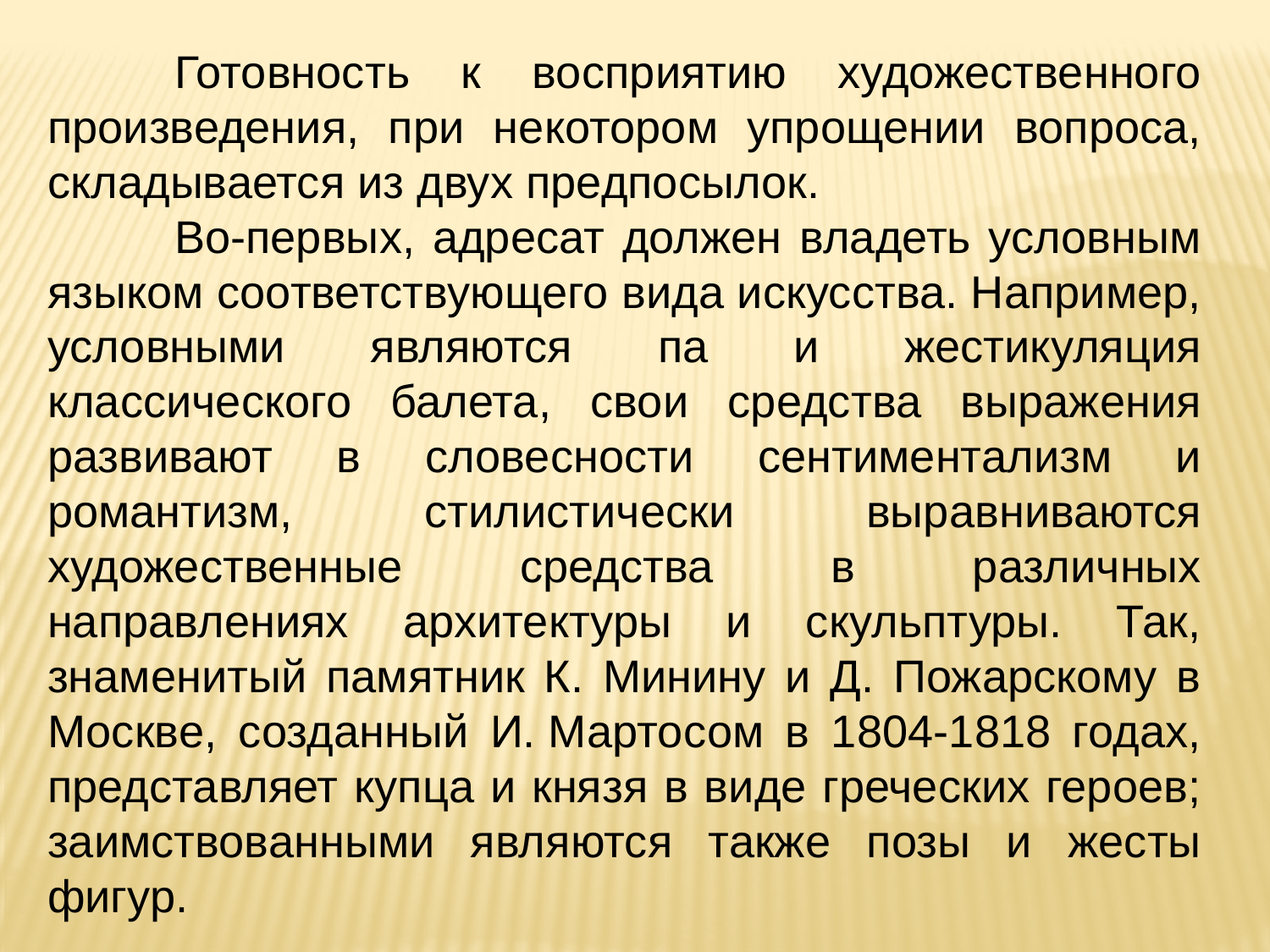

Готовность к восприятию художественного произведения, при некотором упрощении вопроса, складывается из двух предпосылок.
	Во-первых, адресат должен владеть условным языком соответствующего вида искусства. Например, условными являются па и жестикуляция классического балета, свои средства выражения развивают в словесности сентиментализм и романтизм, стилистически выравниваются художественные средства в различных направлениях архитектуры и скульптуры. Так, знаменитый памятник К. Минину и Д. Пожарскому в Москве, созданный И. Мартосом в 1804-1818 годах, представляет купца и князя в виде греческих героев; заимствованными являются также позы и жесты фигур.